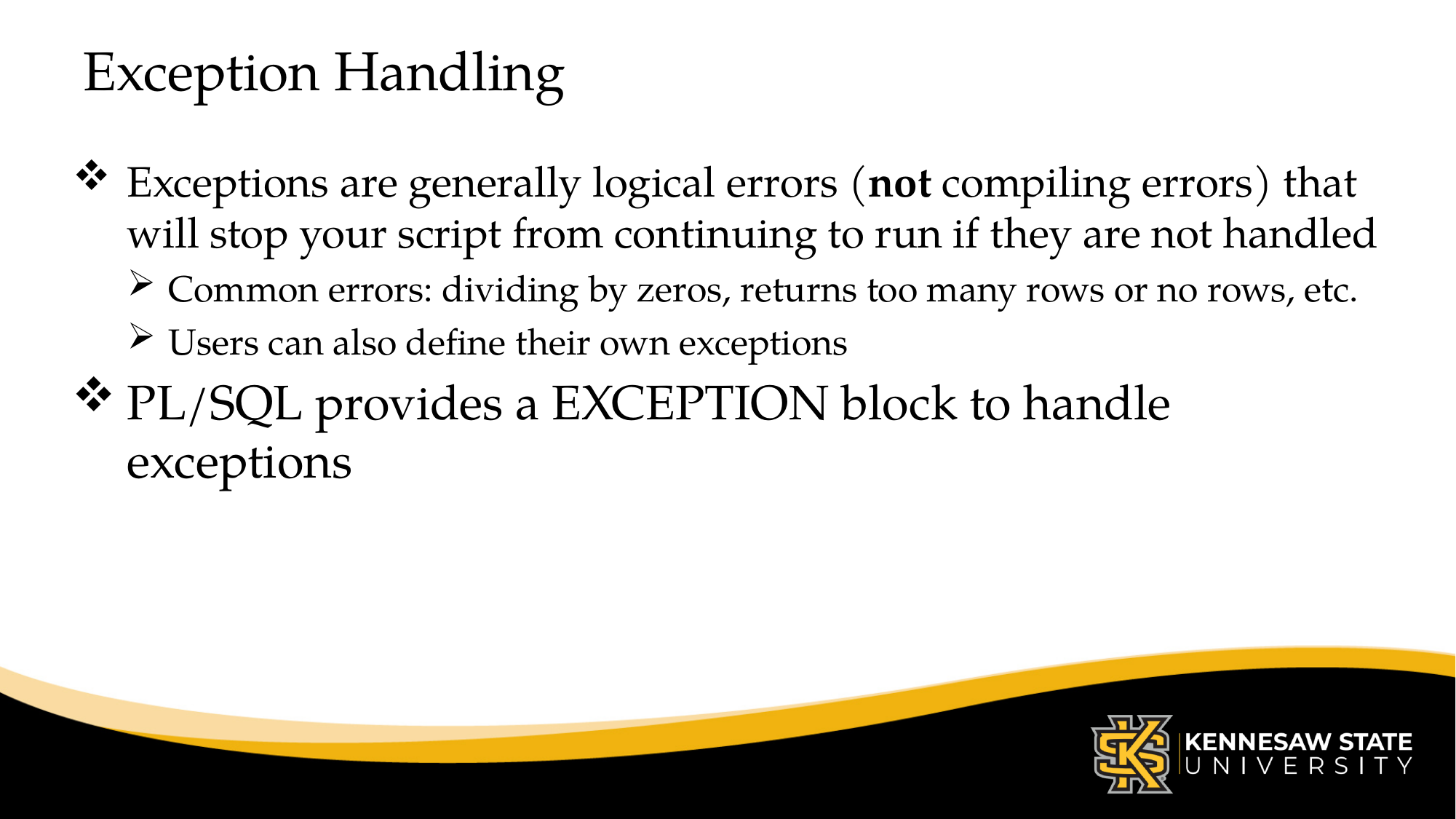

# Exception Handling
Exceptions are generally logical errors (not compiling errors) that will stop your script from continuing to run if they are not handled
Common errors: dividing by zeros, returns too many rows or no rows, etc.
Users can also define their own exceptions
PL/SQL provides a EXCEPTION block to handle exceptions